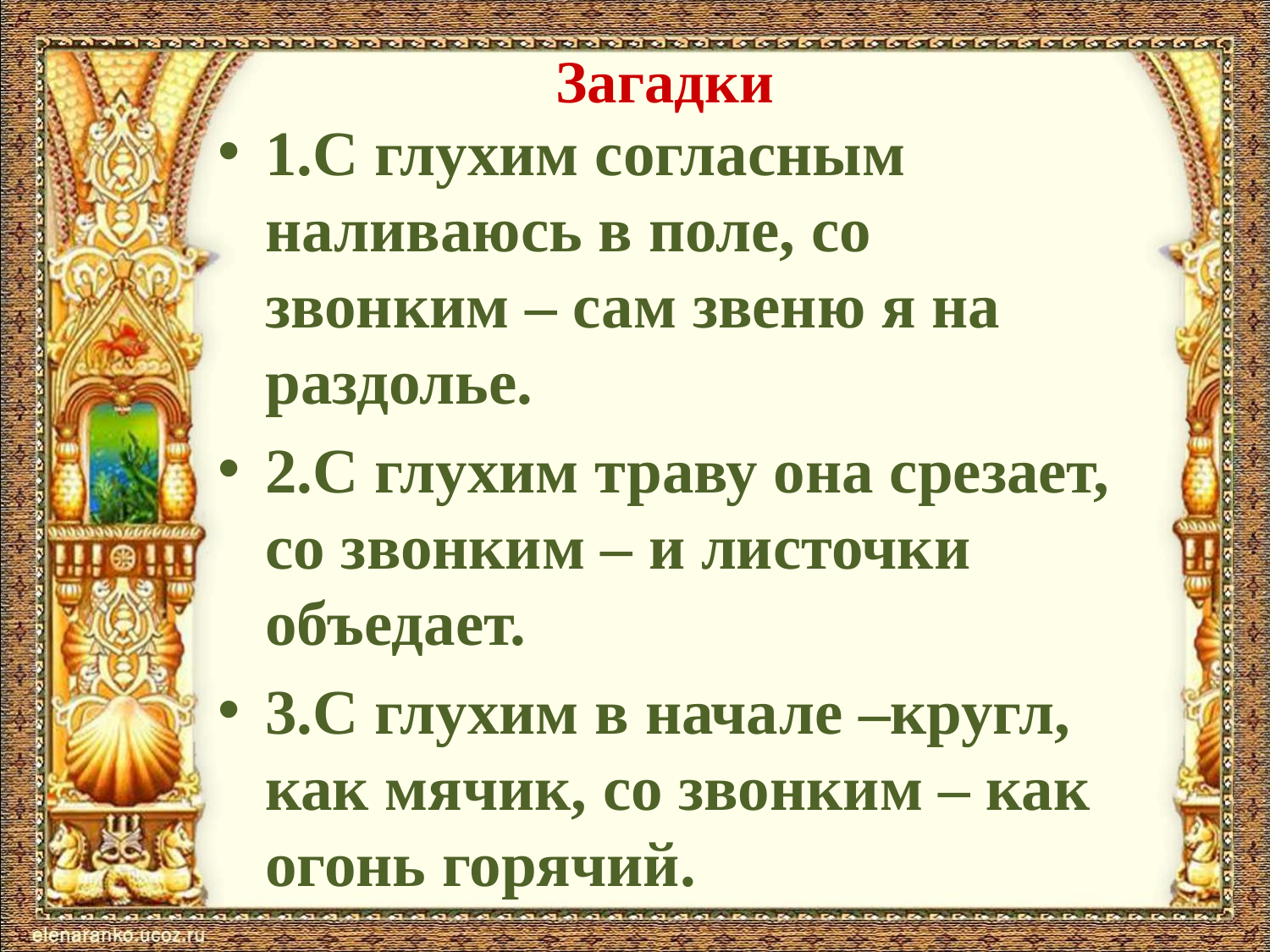

# Загадки
1.С глухим согласным наливаюсь в поле, со звонким – сам звеню я на раздолье.
2.С глухим траву она срезает, со звонким – и листочки объедает.
3.С глухим в начале –кругл, как мячик, со звонким – как огонь горячий.